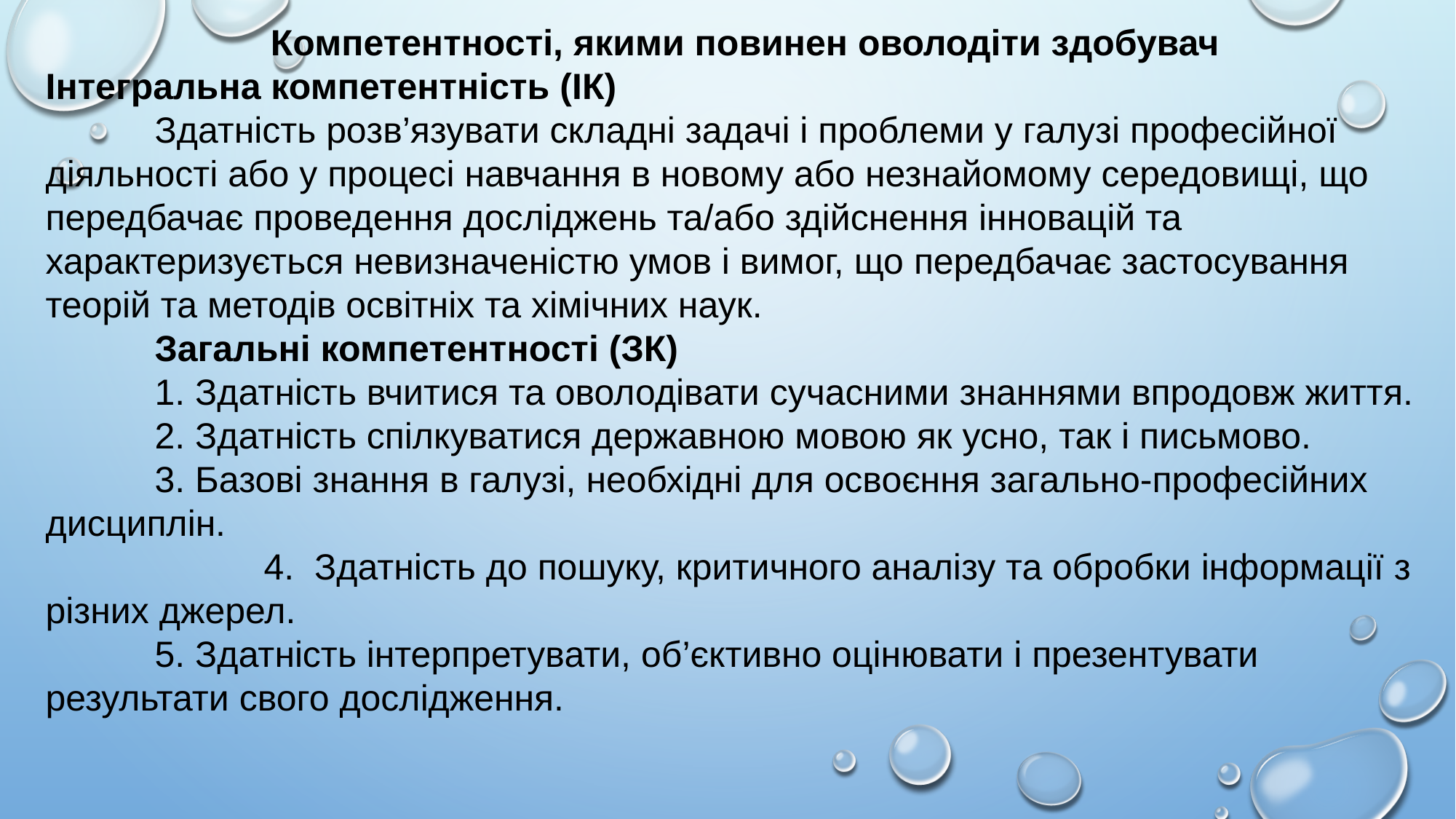

Компетентності, якими повинен оволодіти здобувач
Інтегральна компетентність (ІК)
	Здатність розв’язувати складні задачі і проблеми у галузі професійної діяльності або у процесі навчання в новому або незнайомому середовищі, що передбачає проведення досліджень та/або здійснення інновацій та характеризується невизначеністю умов і вимог, що передбачає застосування теорій та методів освітніх та хімічних наук.
	Загальні компетентності (ЗК)
	1. Здатність вчитися та оволодівати сучасними знаннями впродовж життя.
	2. Здатність спілкуватися державною мовою як усно, так і письмово.
	3. Базові знання в галузі, необхідні для освоєння загально-професійних дисциплін.
		4.  Здатність до пошуку, критичного аналізу та обробки інформації з різних джерел.
	5. Здатність інтерпретувати, об’єктивно оцінювати і презентувати результати свого дослідження.